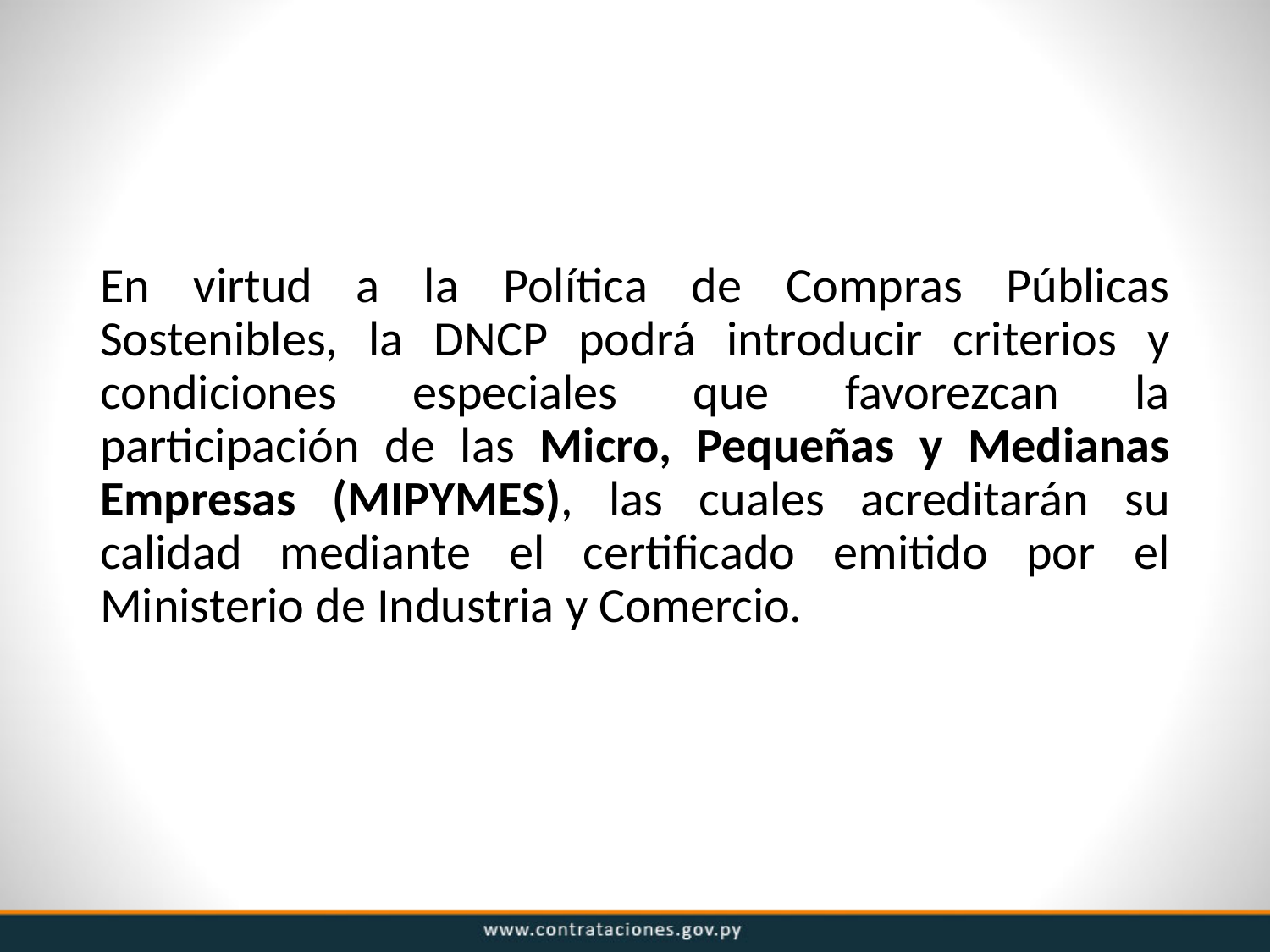

#
En virtud a la Política de Compras Públicas Sostenibles, la DNCP podrá introducir criterios y condiciones especiales que favorezcan la participación de las Micro, Pequeñas y Medianas Empresas (MIPYMES), las cuales acreditarán su calidad mediante el certificado emitido por el Ministerio de Industria y Comercio.